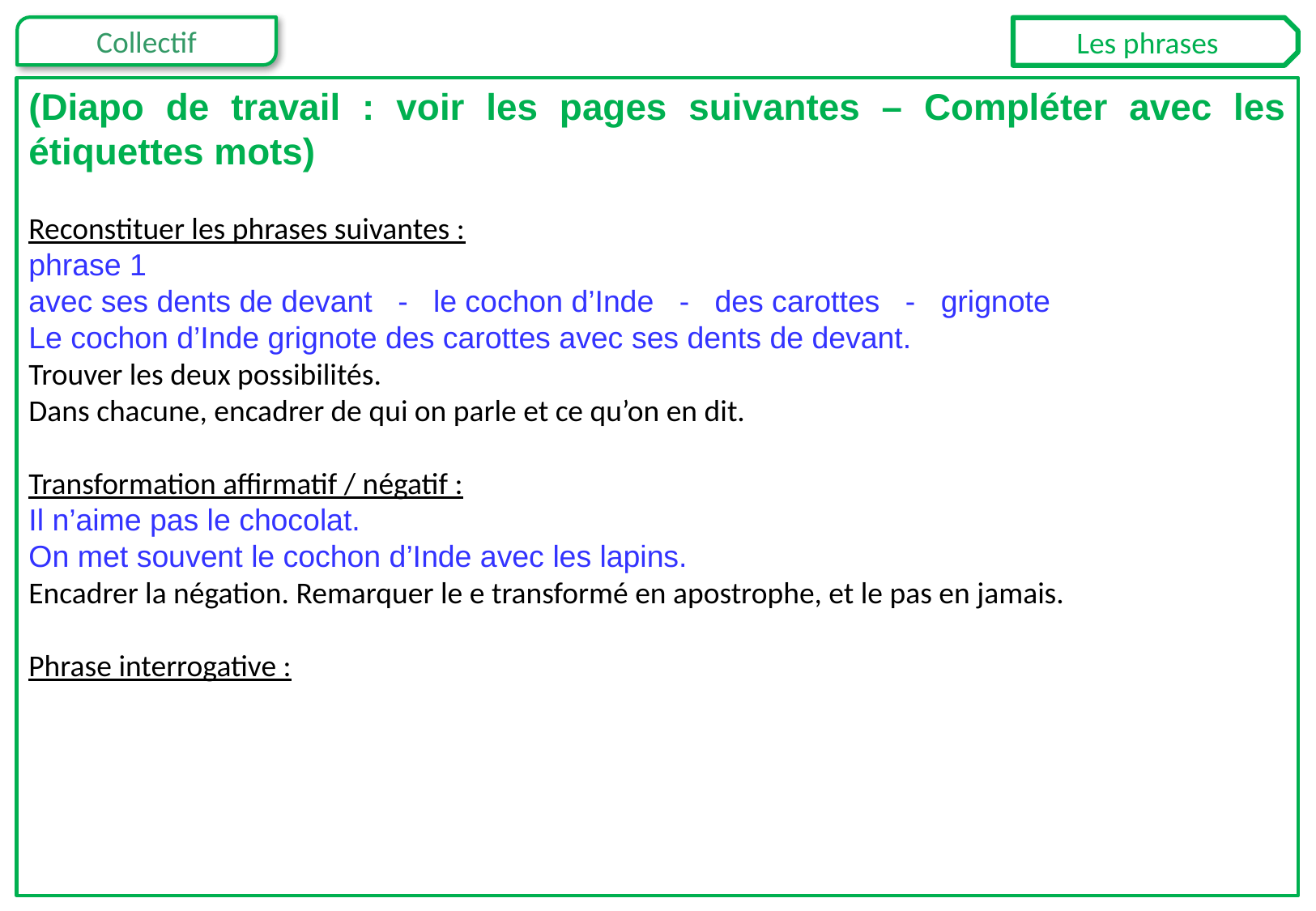

Les phrases
(Diapo de travail : voir les pages suivantes – Compléter avec les étiquettes mots)

Reconstituer les phrases suivantes :
phrase 1
avec ses dents de devant   -   le cochon d’Inde   -   des carottes   -   grignote
Le cochon d’Inde grignote des carottes avec ses dents de devant.
Trouver les deux possibilités.
Dans chacune, encadrer de qui on parle et ce qu’on en dit.

Transformation affirmatif / négatif :
Il n’aime pas le chocolat.
On met souvent le cochon d’Inde avec les lapins.
Encadrer la négation. Remarquer le e transformé en apostrophe, et le pas en jamais.

Phrase interrogative :